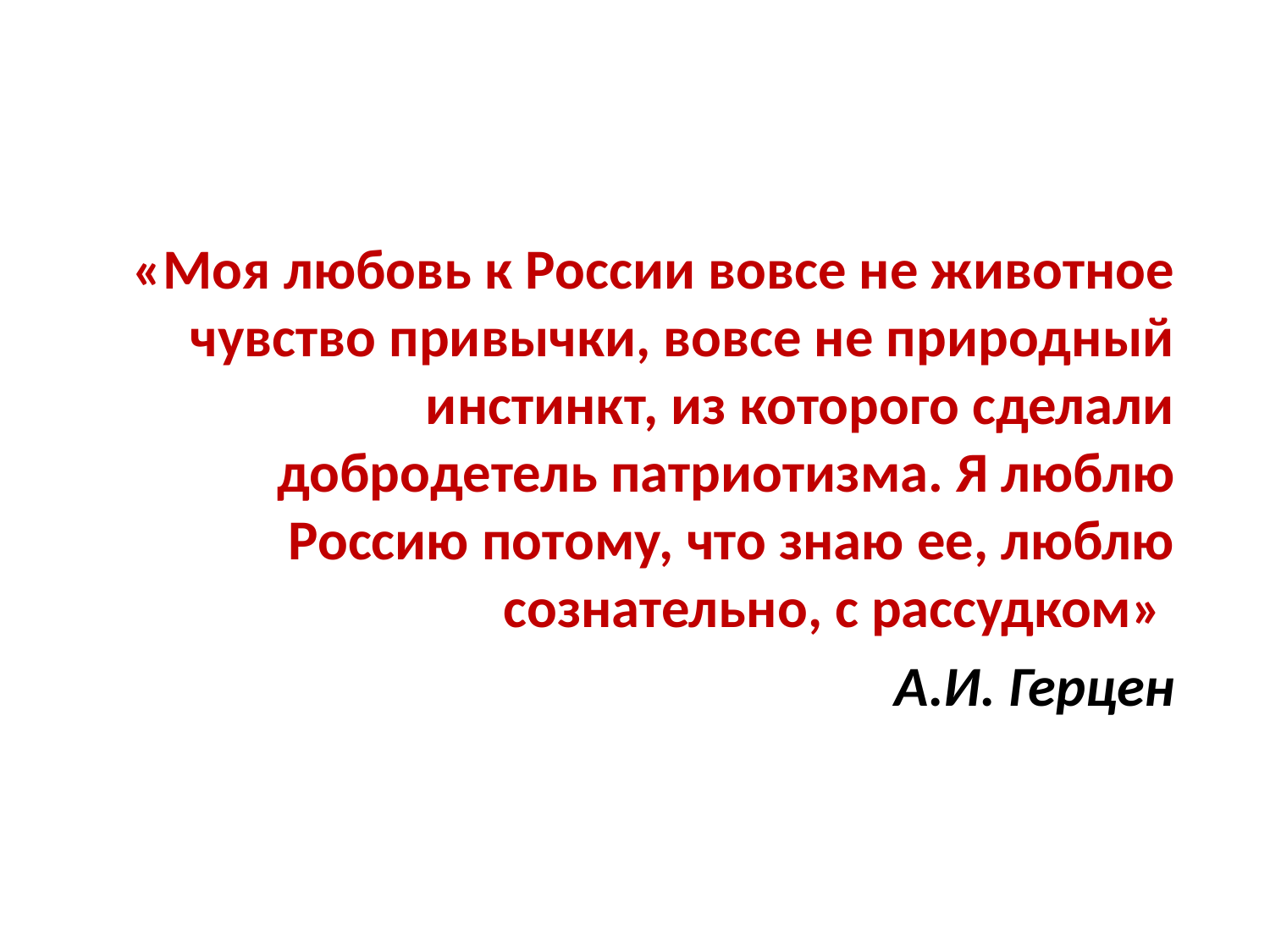

«Моя любовь к России вовсе не животное чувство привычки, вовсе не природный инстинкт, из которого сделали добродетель патриотизма. Я люблю Россию потому, что знаю ее, люблю сознательно, с рассудком»
А.И. Герцен